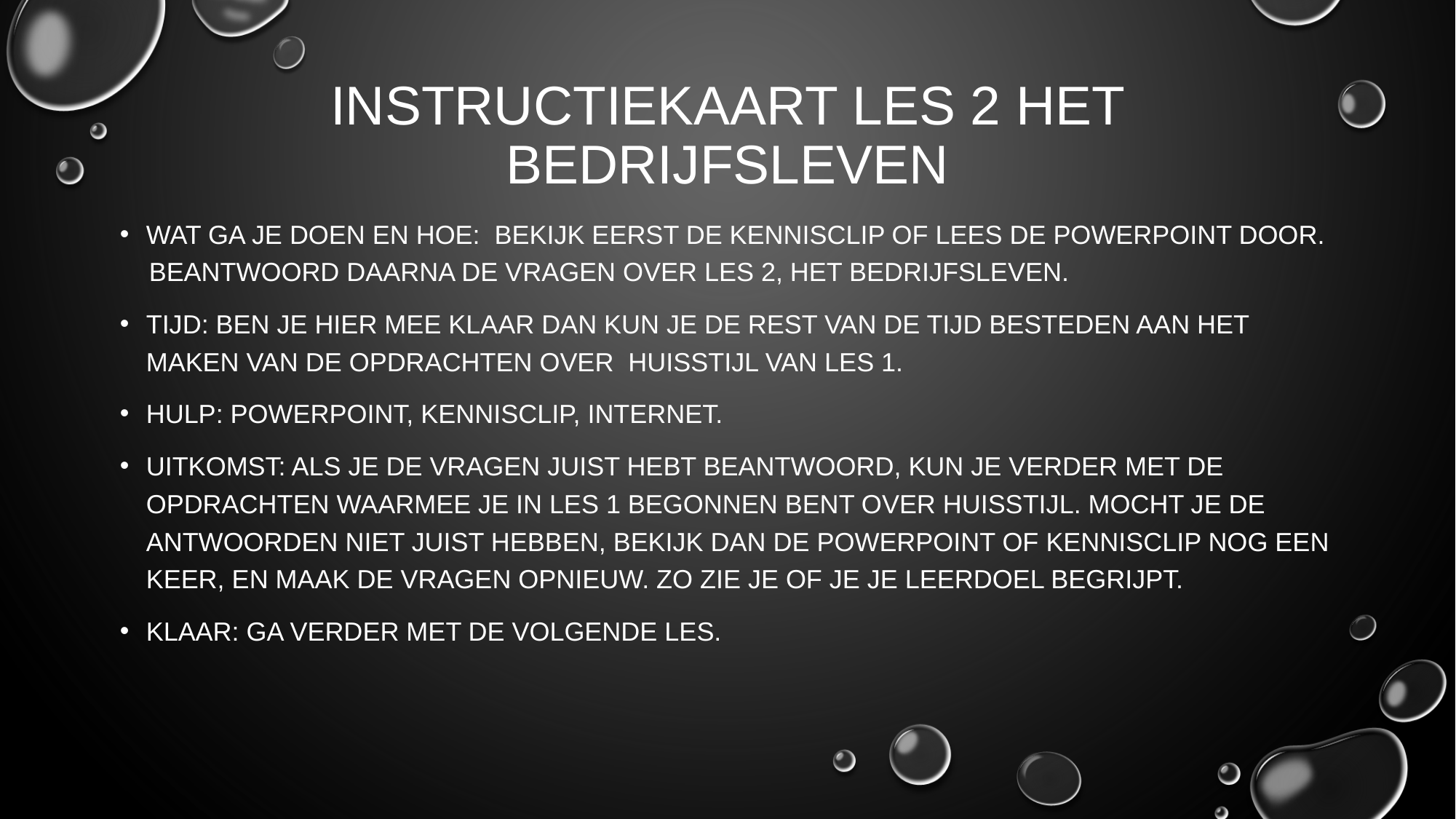

# Instructiekaart les 2 het bedrijfsleven
Wat ga je doen En hoe:  Bekijk eerst de kennisclip of lees de PowerPoint door.
    Beantwoord daarna de vragen over les 2, het bedrijfsleven.
Tijd: Ben je hier mee klaar dan kun je de rest van de tijd besteden aan het maken van de opdrachten over  huisstijl van les 1.
Hulp: powerpoint, kennisclip, internet.
uitkomst: als je de vragen juist hebt beantwoord, kun je verder met de opdrachten waarmee je in les 1 begonnen bent over huisstijl. Mocht je de antwoorden niet juist hebben, bekijk dan de powerpoint of kennisclip nog een keer, En maak de vragen opnieuw. Zo zie je of je je leerdoel begrijpt.
Klaar: ga verder met de volgende les.